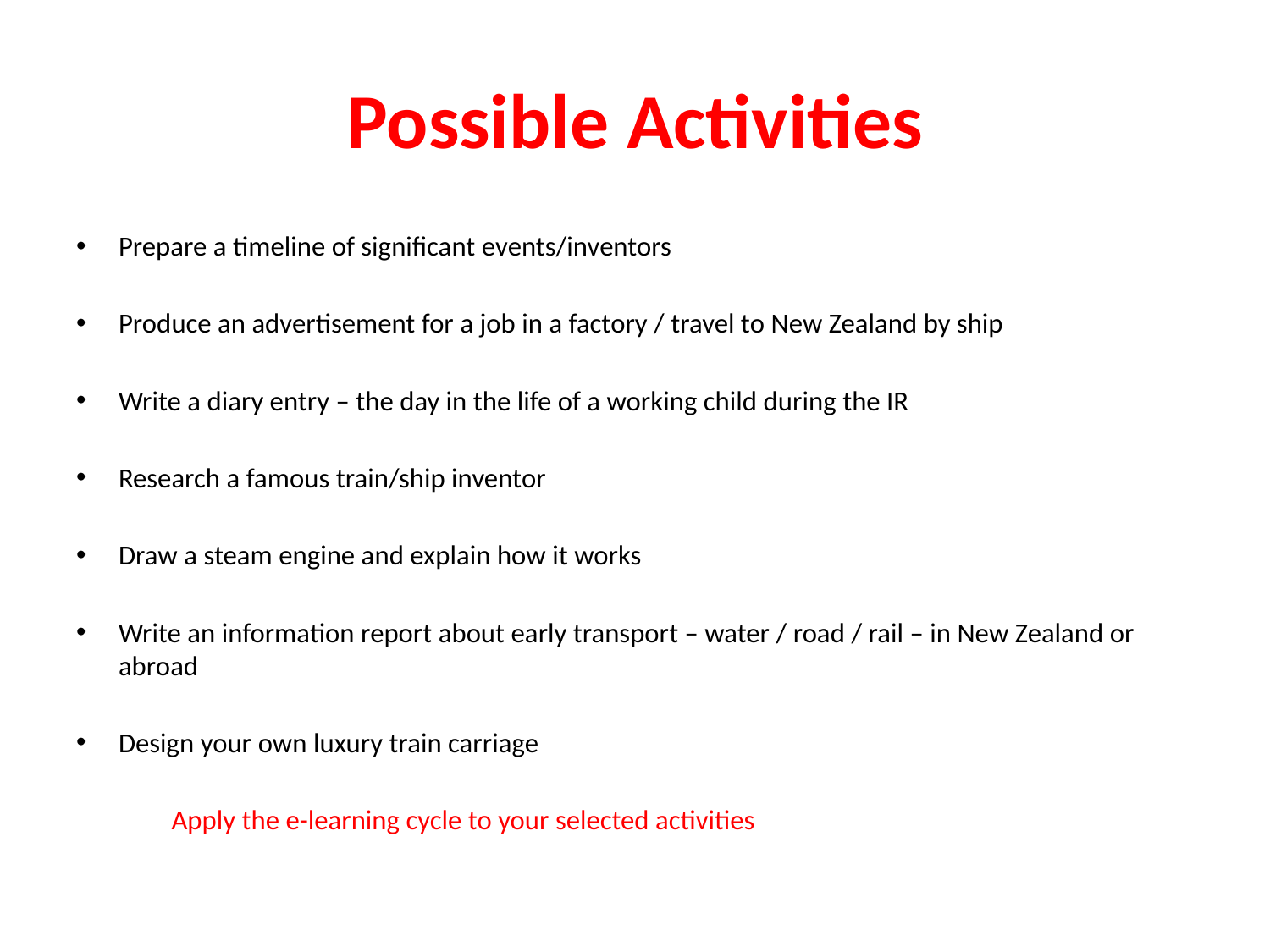

# Possible Activities
Prepare a timeline of significant events/inventors

Produce an advertisement for a job in a factory / travel to New Zealand by ship

Write a diary entry – the day in the life of a working child during the IR

Research a famous train/ship inventor

Draw a steam engine and explain how it works

Write an information report about early transport – water / road / rail – in New Zealand or abroad

Design your own luxury train carriage

               Apply the e-learning cycle to your selected activities